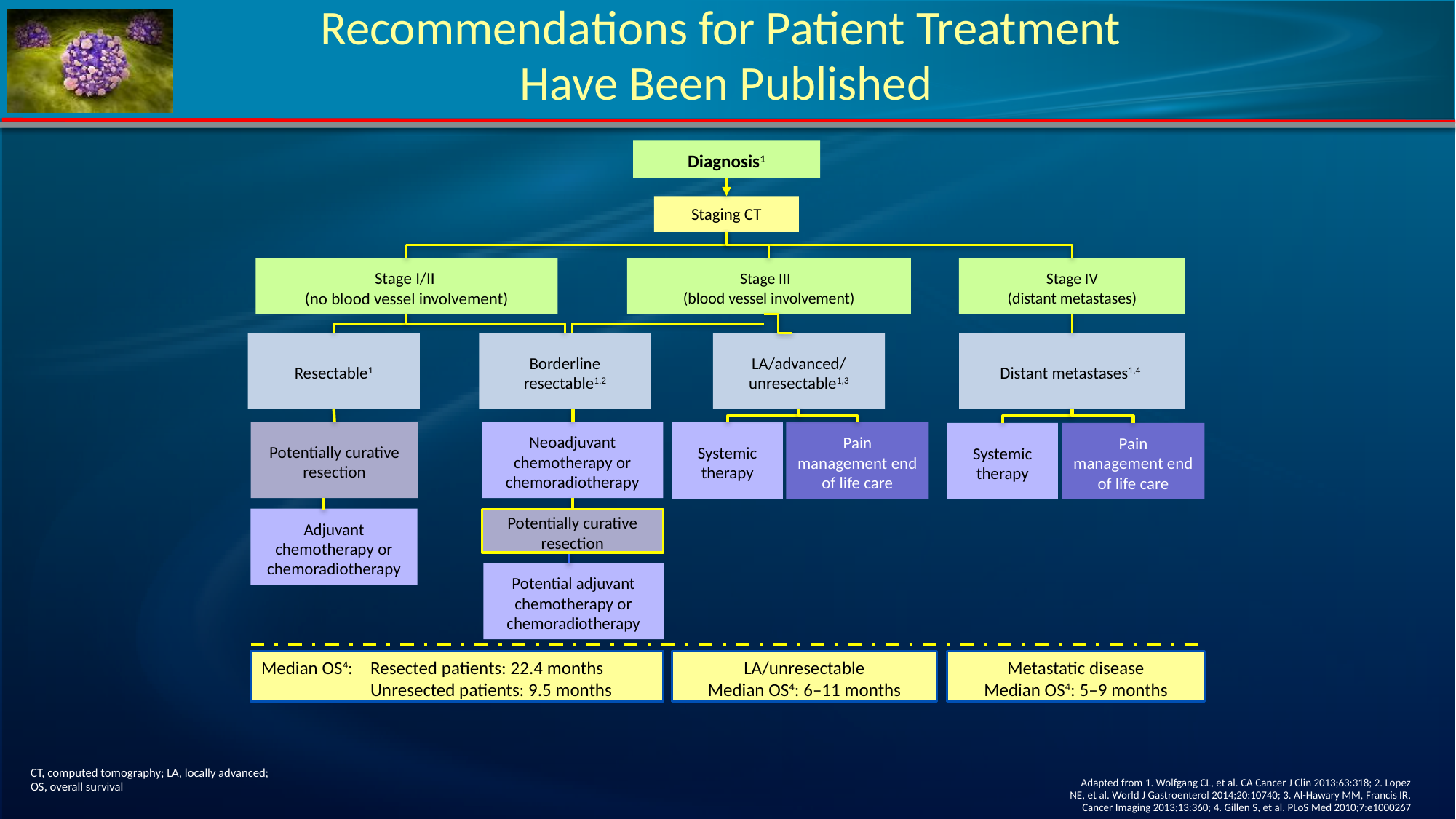

# Recommendations for Patient Treatment Have Been Published
Diagnosis1
Staging CT
Stage I/II
(no blood vessel involvement)
Stage III
(blood vessel involvement)
Stage IV
(distant metastases)
Distant metastases1,4
Resectable1
Borderline resectable1,2
LA/advanced/ unresectable1,3
Potentially curative resection
Neoadjuvant chemotherapy or chemoradiotherapy
Systemic therapy
Pain management end of life care
Systemic therapy
Pain management end of life care
Adjuvant chemotherapy or chemoradiotherapy
Potentially curative resection
Potential adjuvant chemotherapy or chemoradiotherapy
Median OS4:	Resected patients: 22.4 months	Unresected patients: 9.5 months
LA/unresectable
Median OS4: 6–11 months
Metastatic disease
Median OS4: 5–9 months
CT, computed tomography; LA, locally advanced;
OS, overall survival
Adapted from 1. Wolfgang CL, et al. CA Cancer J Clin 2013;63:318; 2. Lopez NE, et al. World J Gastroenterol 2014;20:10740; 3. Al-Hawary MM, Francis IR. Cancer Imaging 2013;13:360; 4. Gillen S, et al. PLoS Med 2010;7:e1000267